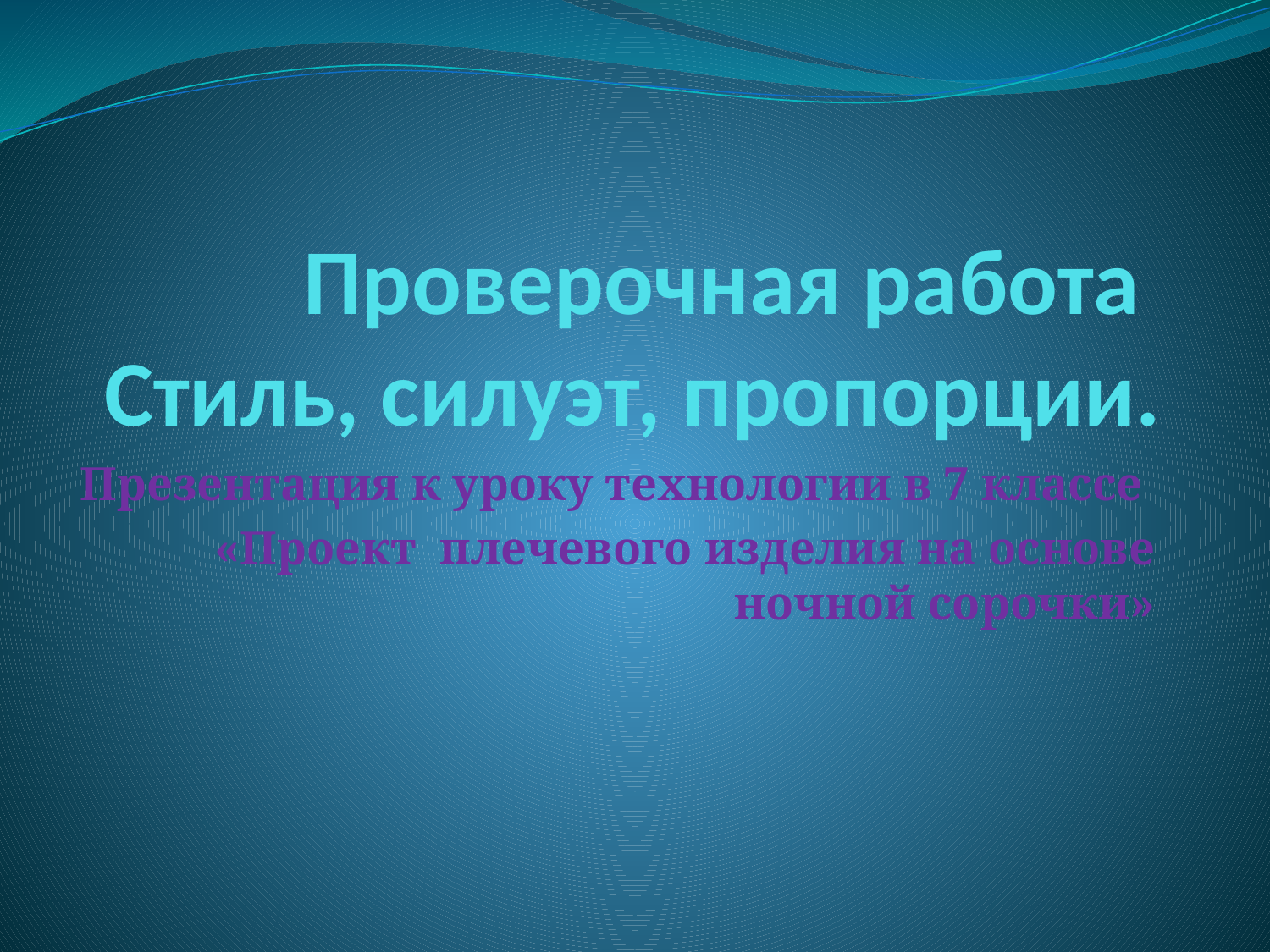

# Проверочная работа Стиль, силуэт, пропорции.
Презентация к уроку технологии в 7 классе
«Проект  плечевого изделия на основе ночной сорочки»